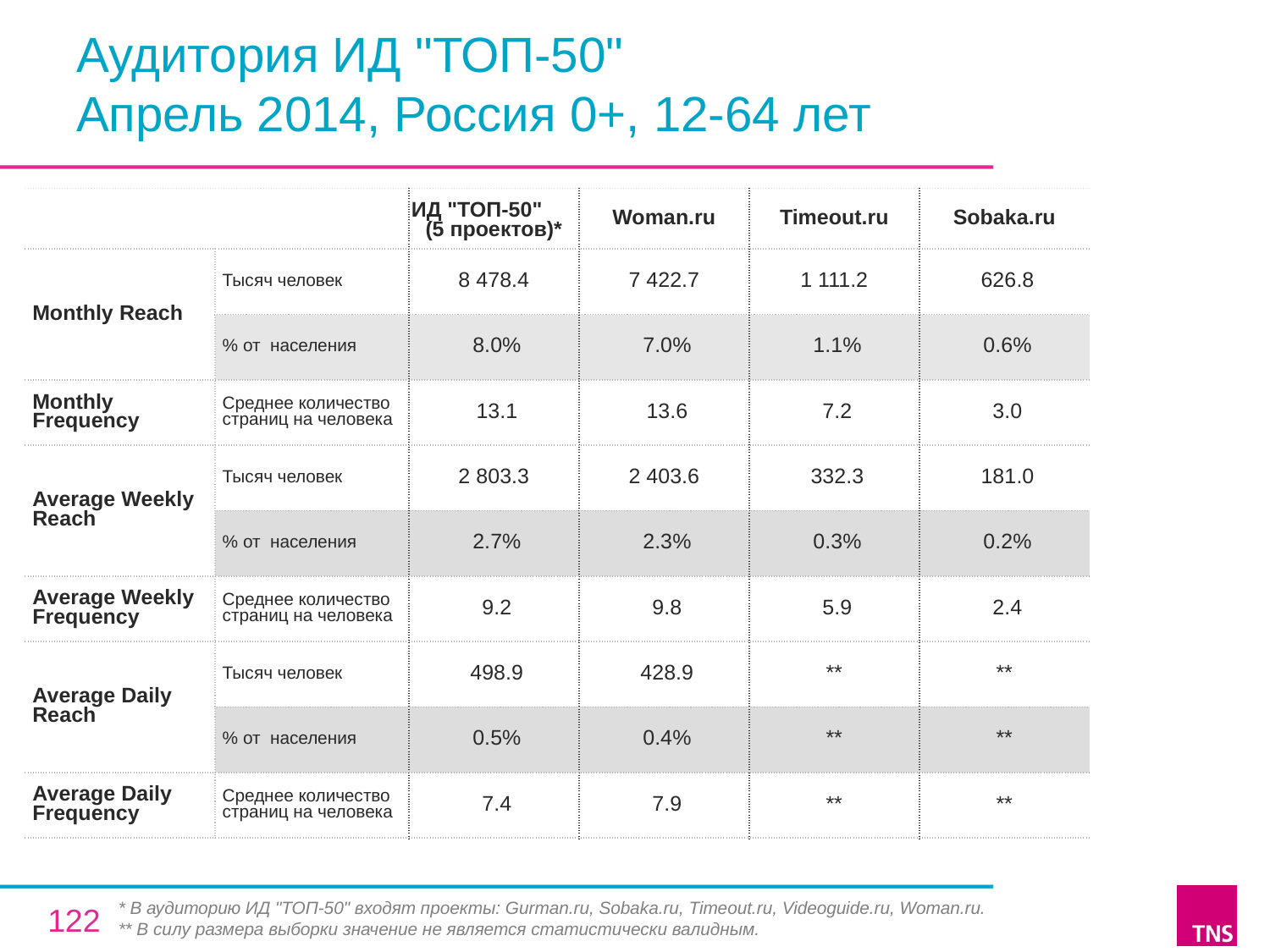

# Аудитория ИД "ТОП-50" Апрель 2014, Россия 0+, 12-64 лет
|  |  | ИД "ТОП-50" (5 проектов)\* | Woman.ru | Timeout.ru | Sobaka.ru |
| --- | --- | --- | --- | --- | --- |
| Monthly Reach | Тысяч человек | 8 478.4 | 7 422.7 | 1 111.2 | 626.8 |
|  | % от населения | 8.0% | 7.0% | 1.1% | 0.6% |
| Monthly Frequency | Среднее количество страниц на человека | 13.1 | 13.6 | 7.2 | 3.0 |
| Average Weekly Reach | Тысяч человек | 2 803.3 | 2 403.6 | 332.3 | 181.0 |
|  | % от населения | 2.7% | 2.3% | 0.3% | 0.2% |
| Average Weekly Frequency | Среднее количество страниц на человека | 9.2 | 9.8 | 5.9 | 2.4 |
| Average Daily Reach | Тысяч человек | 498.9 | 428.9 | \*\* | \*\* |
|  | % от населения | 0.5% | 0.4% | \*\* | \*\* |
| Average Daily Frequency | Среднее количество страниц на человека | 7.4 | 7.9 | \*\* | \*\* |
* В аудиторию ИД "ТОП-50" входят проекты: Gurman.ru, Sobaka.ru, Timeout.ru, Videoguide.ru, Woman.ru.
** В силу размера выборки значение не является статистически валидным.
122